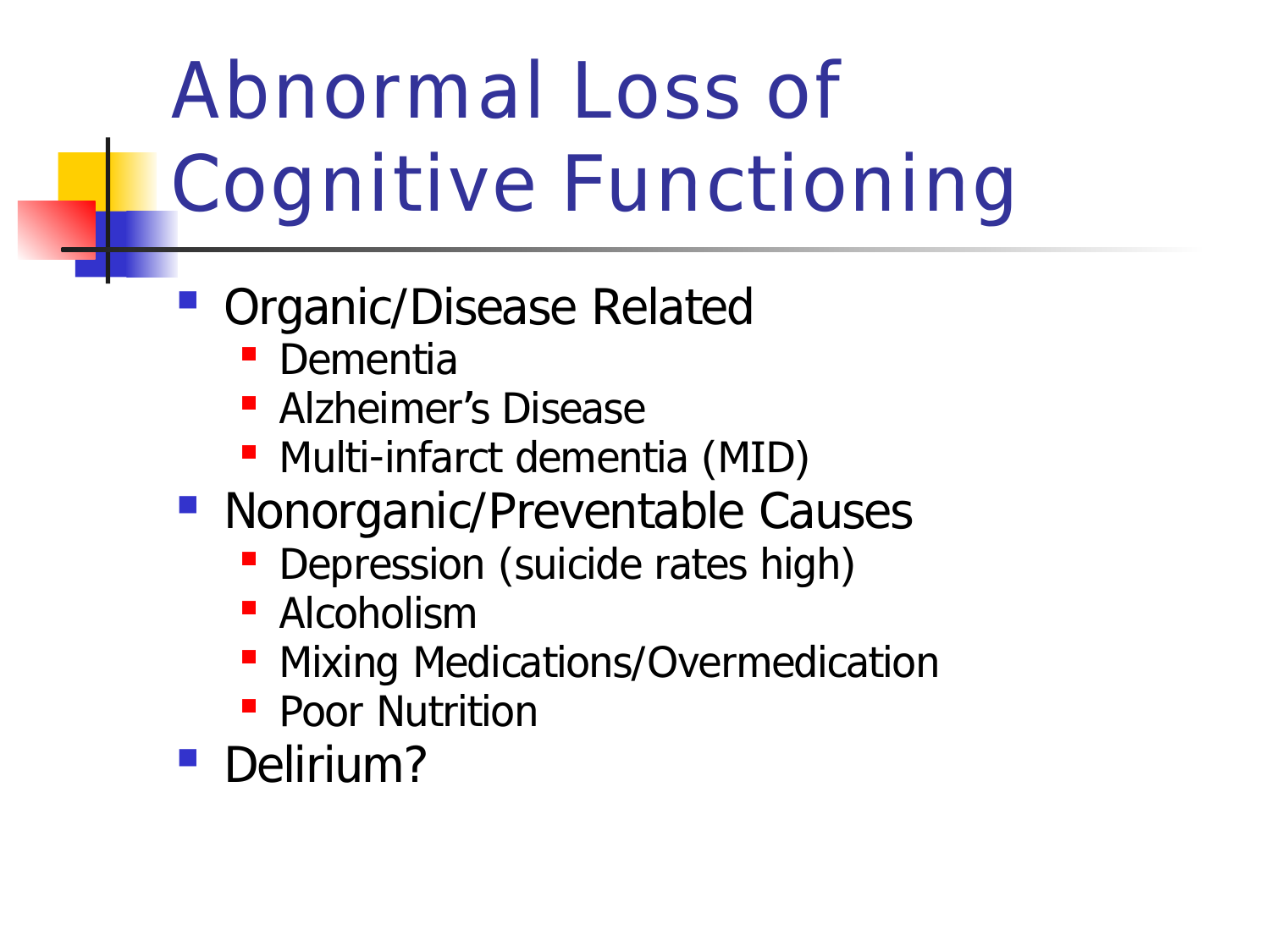

# Abnormal Loss of Cognitive Functioning
Organic/Disease Related
Dementia
Alzheimer’s Disease
Multi-infarct dementia (MID)
Nonorganic/Preventable Causes
Depression (suicide rates high)
Alcoholism
Mixing Medications/Overmedication
Poor Nutrition
Delirium?